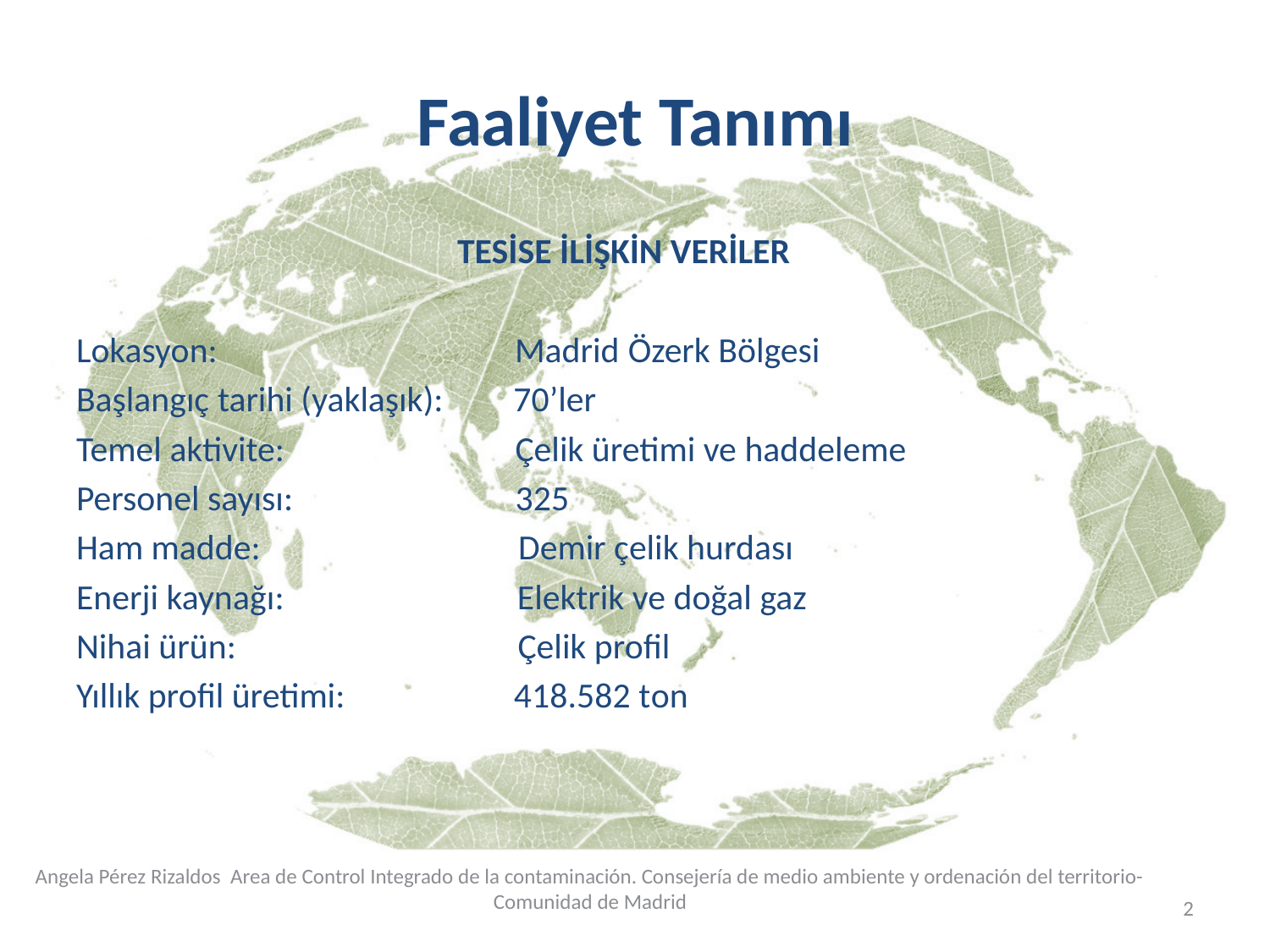

# Faaliyet Tanımı
			TESİSE İLİŞKİN VERİLER

Lokasyon:	                       Madrid Özerk Bölgesi
Başlangıç tarihi (yaklaşık): 	       70’ler
Temel aktivite:	                       Çelik üretimi ve haddeleme
Personel sayısı:	                       325
Ham madde:                                Demir çelik hurdası
Enerji kaynağı:                             Elektrik ve doğal gaz
Nihai ürün:                                   Çelik profil
Yıllık profil üretimi:                     418.582 ton

Angela Pérez Rizaldos  Area de Control Integrado de la contaminación. Consejería de medio ambiente y ordenación del territorio- Comunidad de Madrid
2